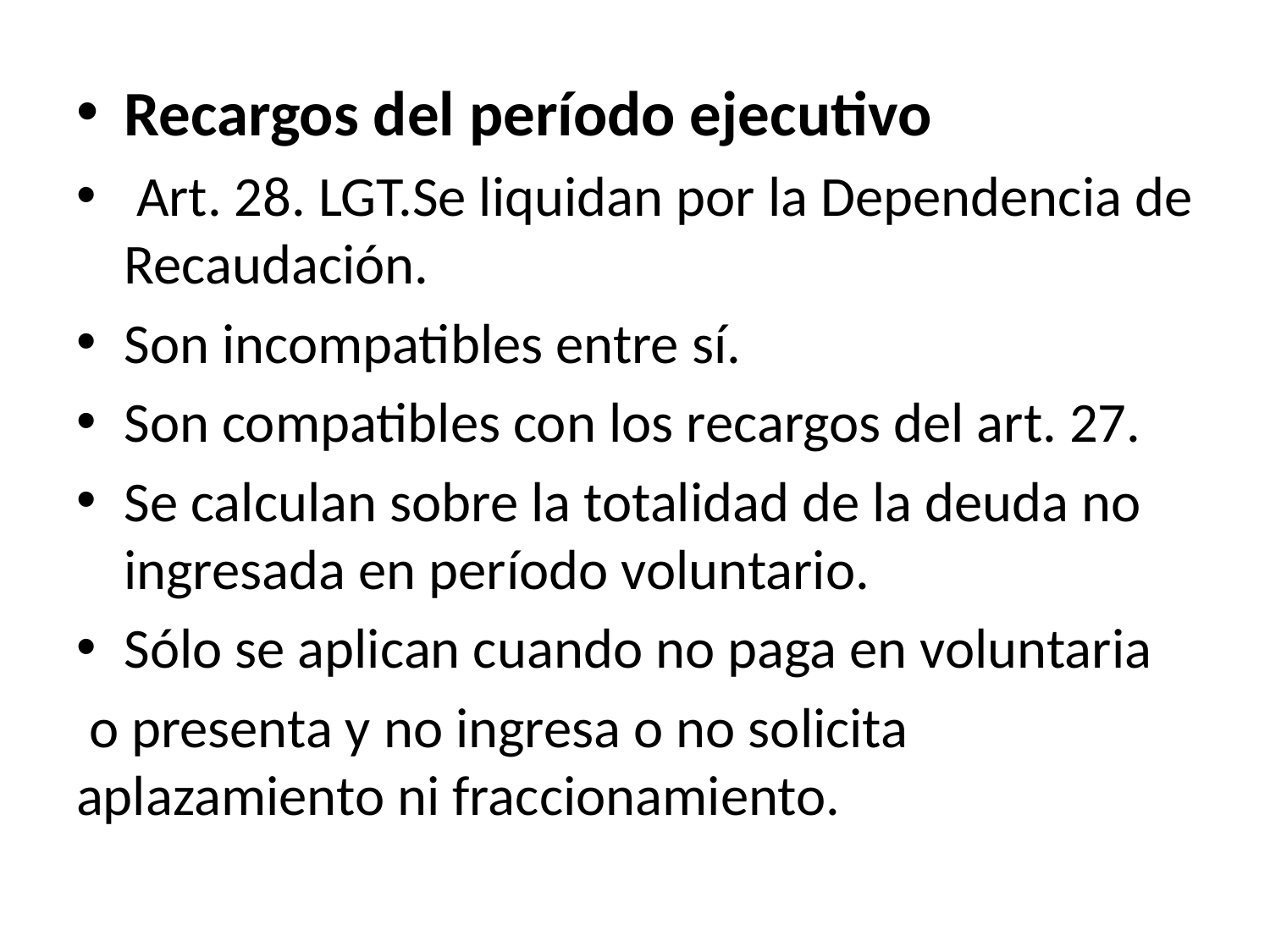

Recargos del período ejecutivo
 Art. 28. LGT.Se liquidan por la Dependencia de Recaudación.
Son incompatibles entre sí.
Son compatibles con los recargos del art. 27.
Se calculan sobre la totalidad de la deuda no ingresada en período voluntario.
Sólo se aplican cuando no paga en voluntaria
 o presenta y no ingresa o no solicita aplazamiento ni fraccionamiento.